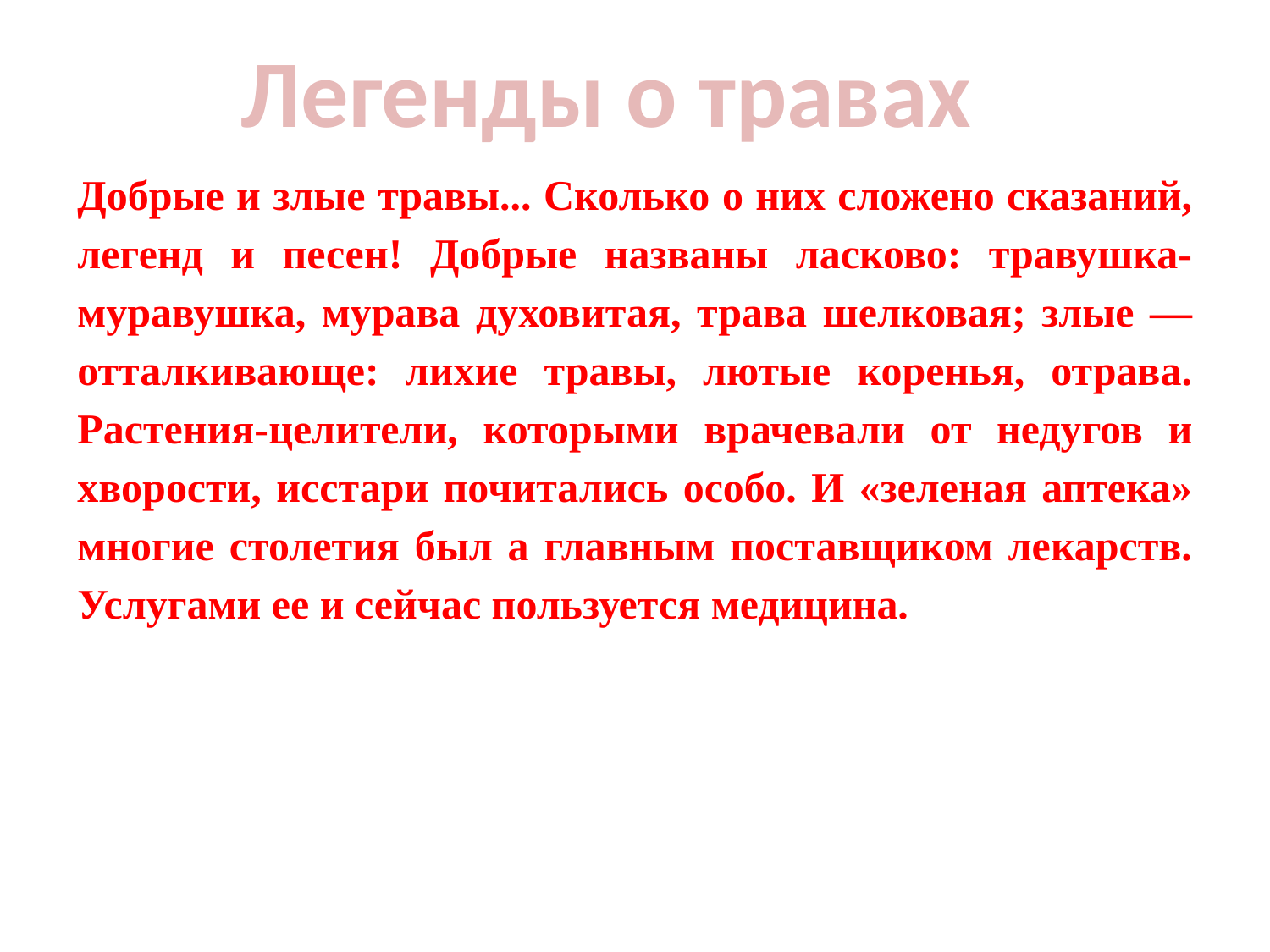

Легенды о травах
Добрые и злые травы... Сколько о них сложено сказаний, легенд и песен! Добрые названы ласково: травушка-муравушка, мурава духовитая, трава шелковая; злые — отталкивающе: лихие травы, лютые коренья, отрава. Растения-целители, которыми врачевали от недугов и хворости, исстари почитались особо. И «зеленая аптека» многие столетия был а главным поставщиком лекарств. Услугами ее и сейчас пользуется медицина.